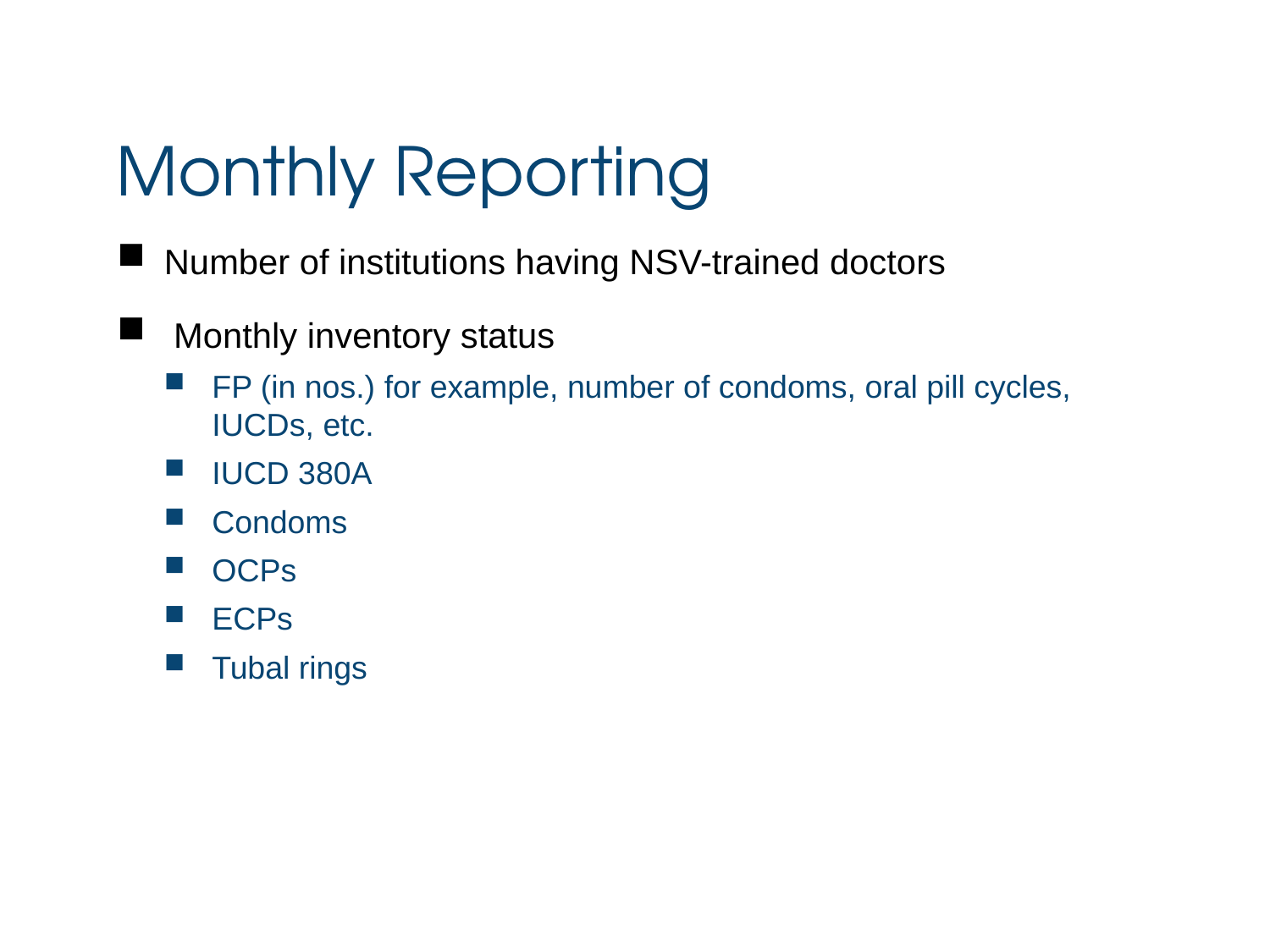

# Monthly Reporting
Number of institutions having NSV-trained doctors
 Monthly inventory status
FP (in nos.) for example, number of condoms, oral pill cycles, IUCDs, etc.
IUCD 380A
Condoms
OCPs
ECPs
Tubal rings